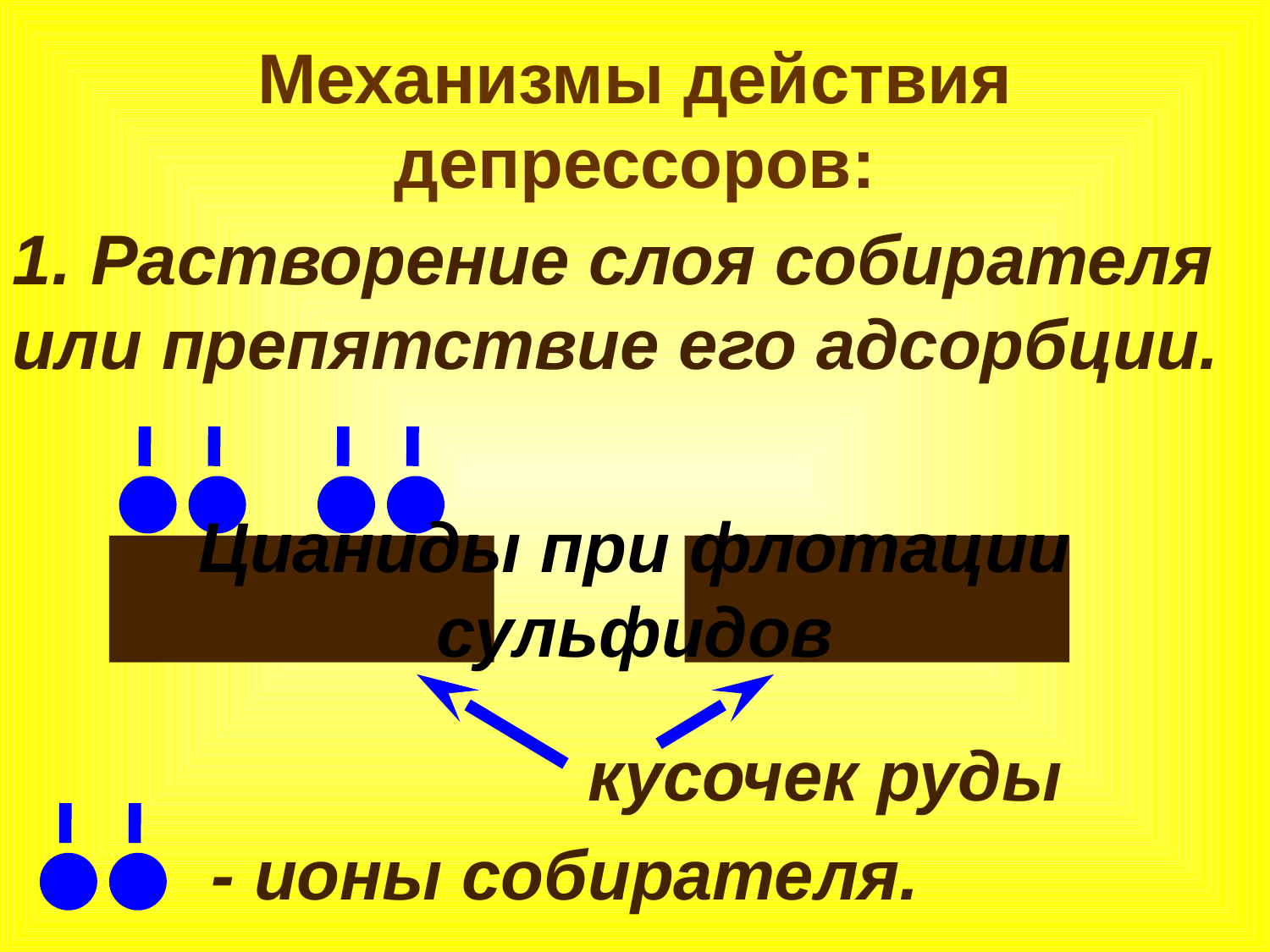

# Механизмы действия депрессоров:
1. Растворение слоя собирателя или препятствие его адсорбции.

Цианиды при флотации сульфидов

 кусочек руды

- ионы собирателя.